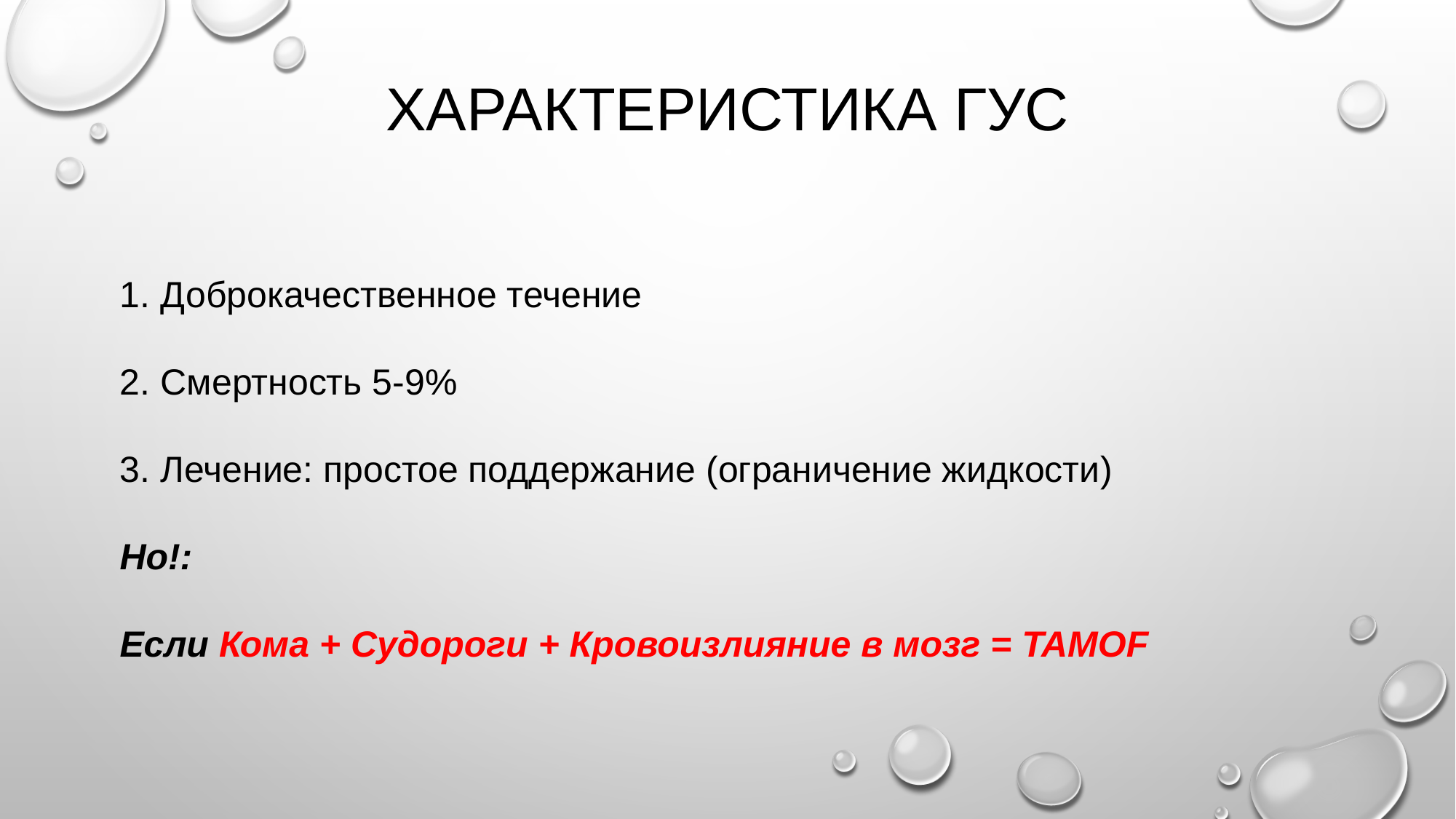

# Характеристика ГУС
Доброкачественное течение

Смертность 5-9%

Лечение: простое поддержание (ограничение жидкости)

Но!:

Eсли Кома + Судороги + Кровоизлияние в мозг = TAMOF